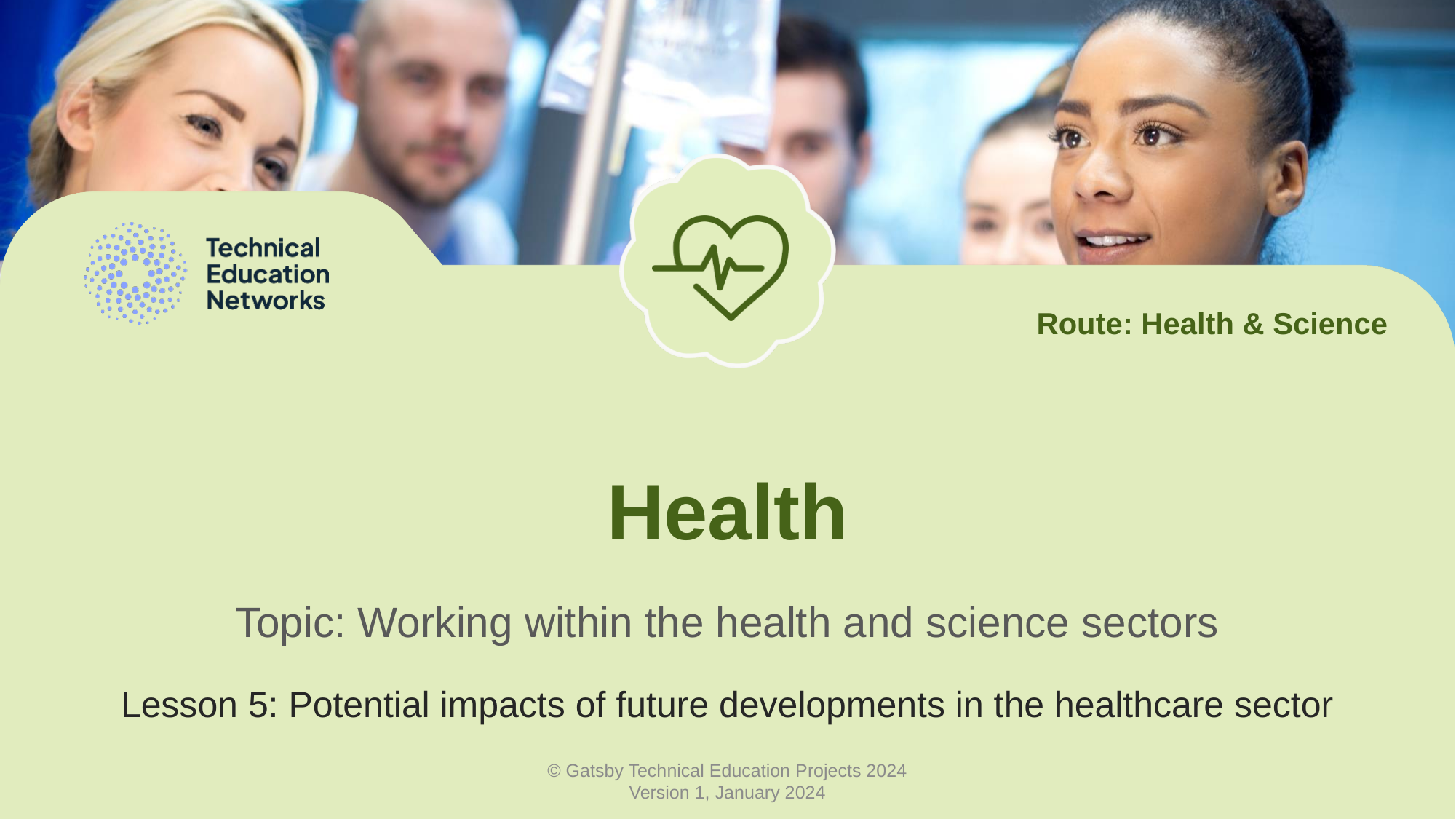

Route: Health & Science
# Health
Topic: Working within the health and science sectors
Lesson 5: Potential impacts of future developments in the healthcare sector